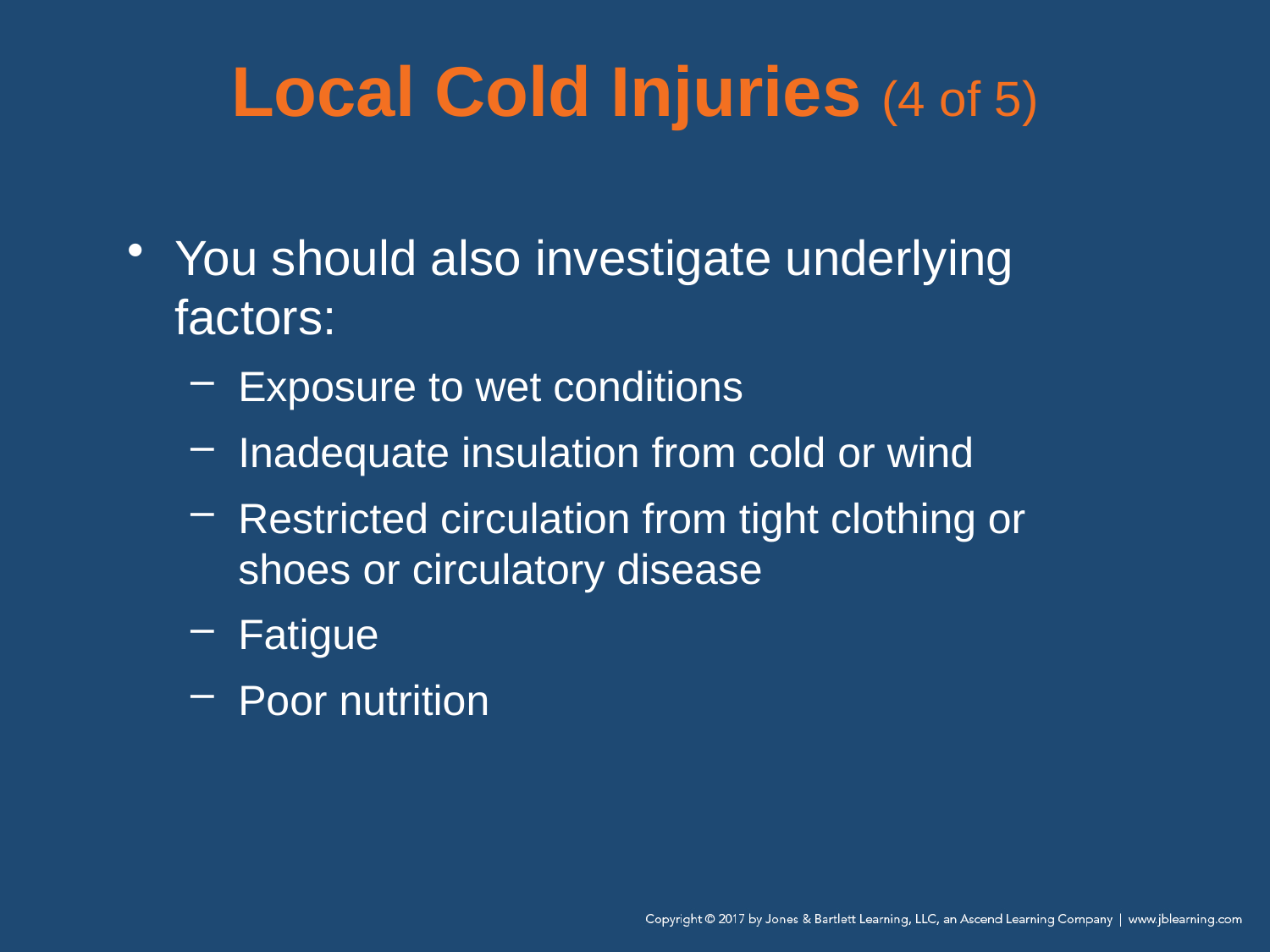

# Local Cold Injuries (4 of 5)
You should also investigate underlying factors:
Exposure to wet conditions
Inadequate insulation from cold or wind
Restricted circulation from tight clothing or shoes or circulatory disease
Fatigue
Poor nutrition